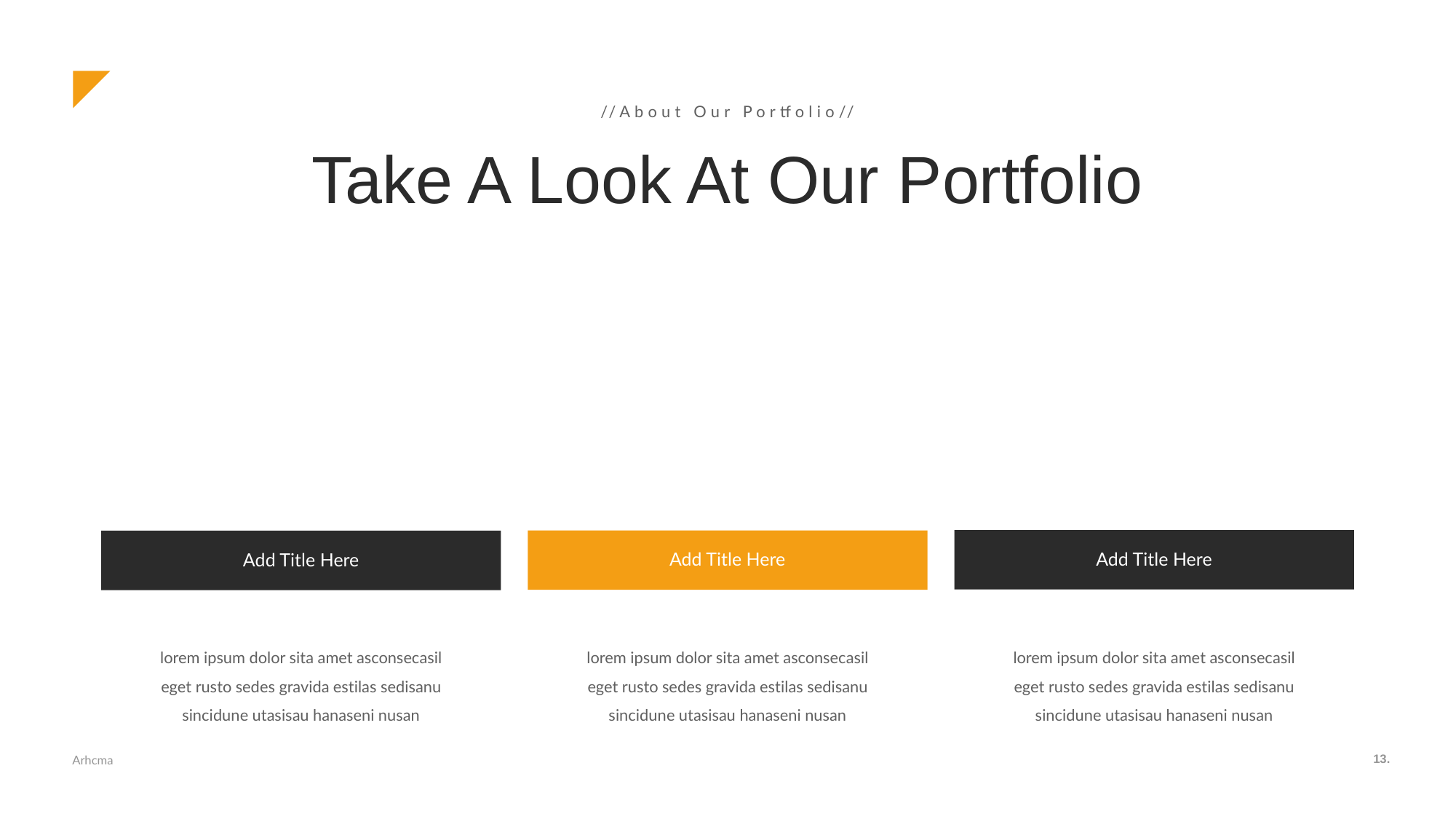

//About Our Portfolio//
Take A Look At Our Portfolio

Add Title Here

Add Title Here

Add Title Here
lorem ipsum dolor sita amet asconsecasil eget rusto sedes gravida estilas sedisanu sincidune utasisau hanaseni nusan
lorem ipsum dolor sita amet asconsecasil eget rusto sedes gravida estilas sedisanu sincidune utasisau hanaseni nusan
lorem ipsum dolor sita amet asconsecasil eget rusto sedes gravida estilas sedisanu sincidune utasisau hanaseni nusan
13.
Arhcma